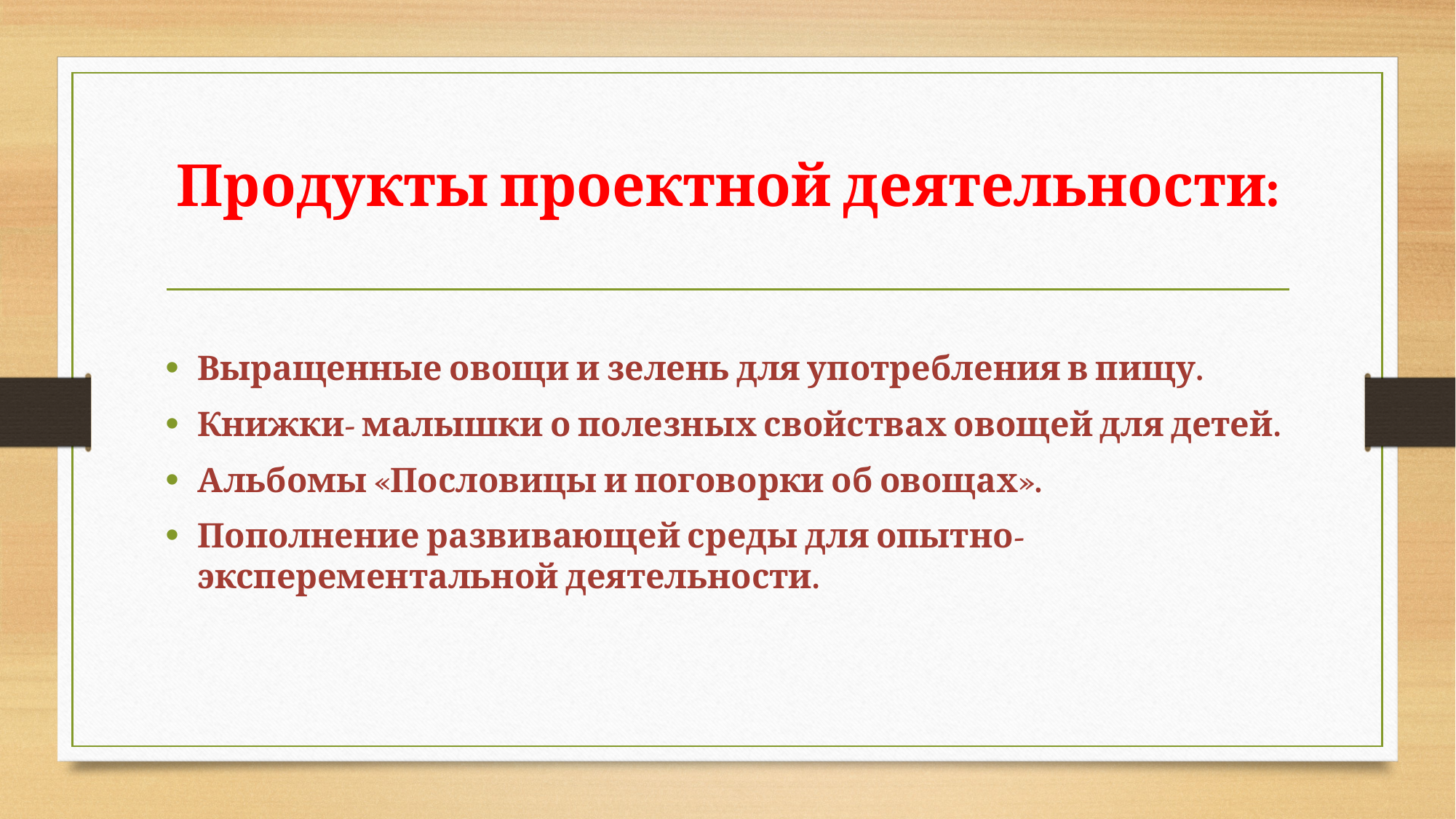

# Продукты проектной деятельности:

Выращенные овощи и зелень для употребления в пищу.
Книжки- малышки о полезных свойствах овощей для детей.
Альбомы «Пословицы и поговорки об овощах».
Пополнение развивающей среды для опытно-эксперементальной деятельности.